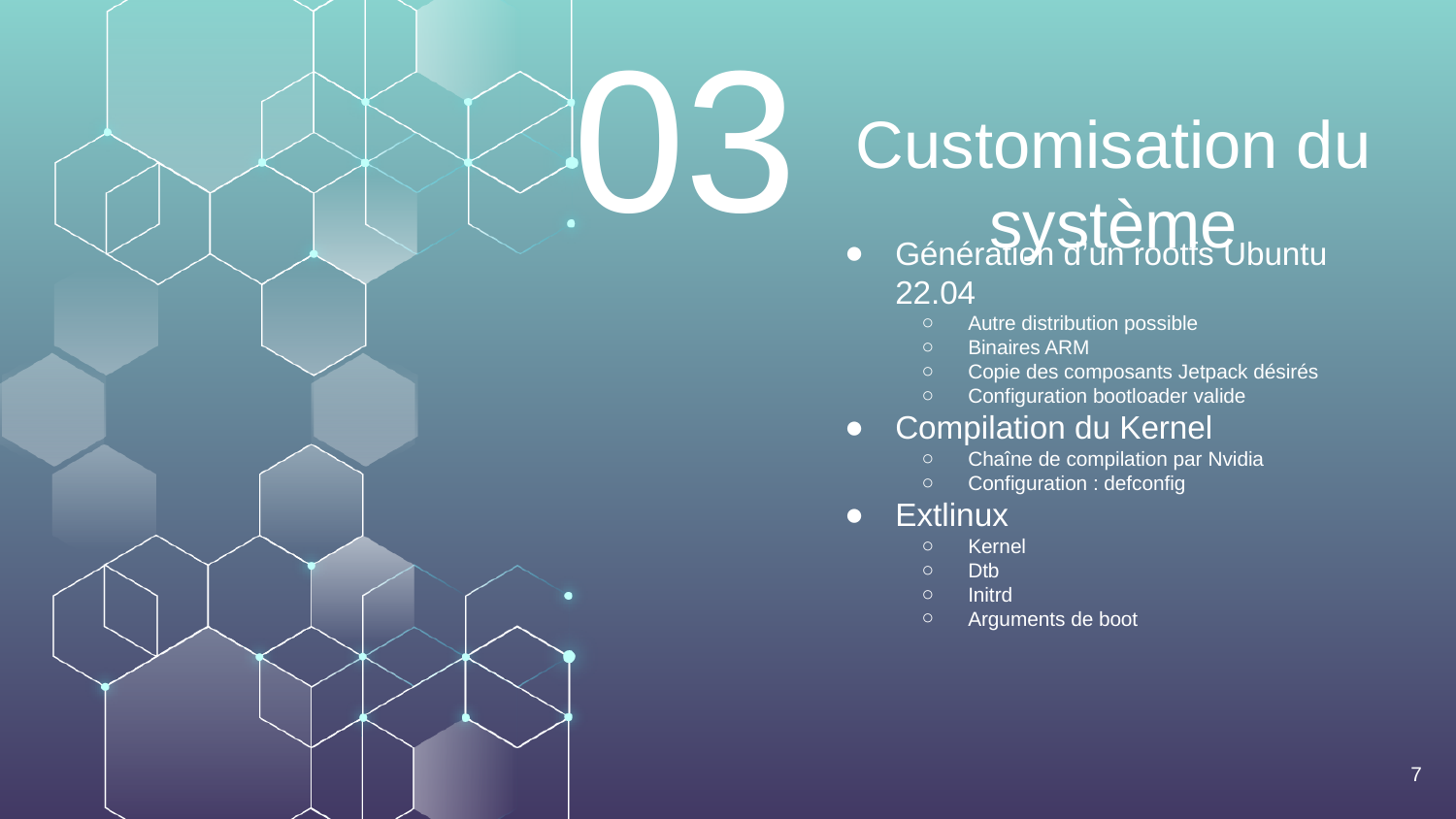

03
# Customisation du système

Génération d’un rootfs Ubuntu 22.04
Autre distribution possible
Binaires ARM
Copie des composants Jetpack désirés
Configuration bootloader valide
Compilation du Kernel
Chaîne de compilation par Nvidia
Configuration : defconfig
Extlinux
Kernel
Dtb
Initrd
Arguments de boot
7